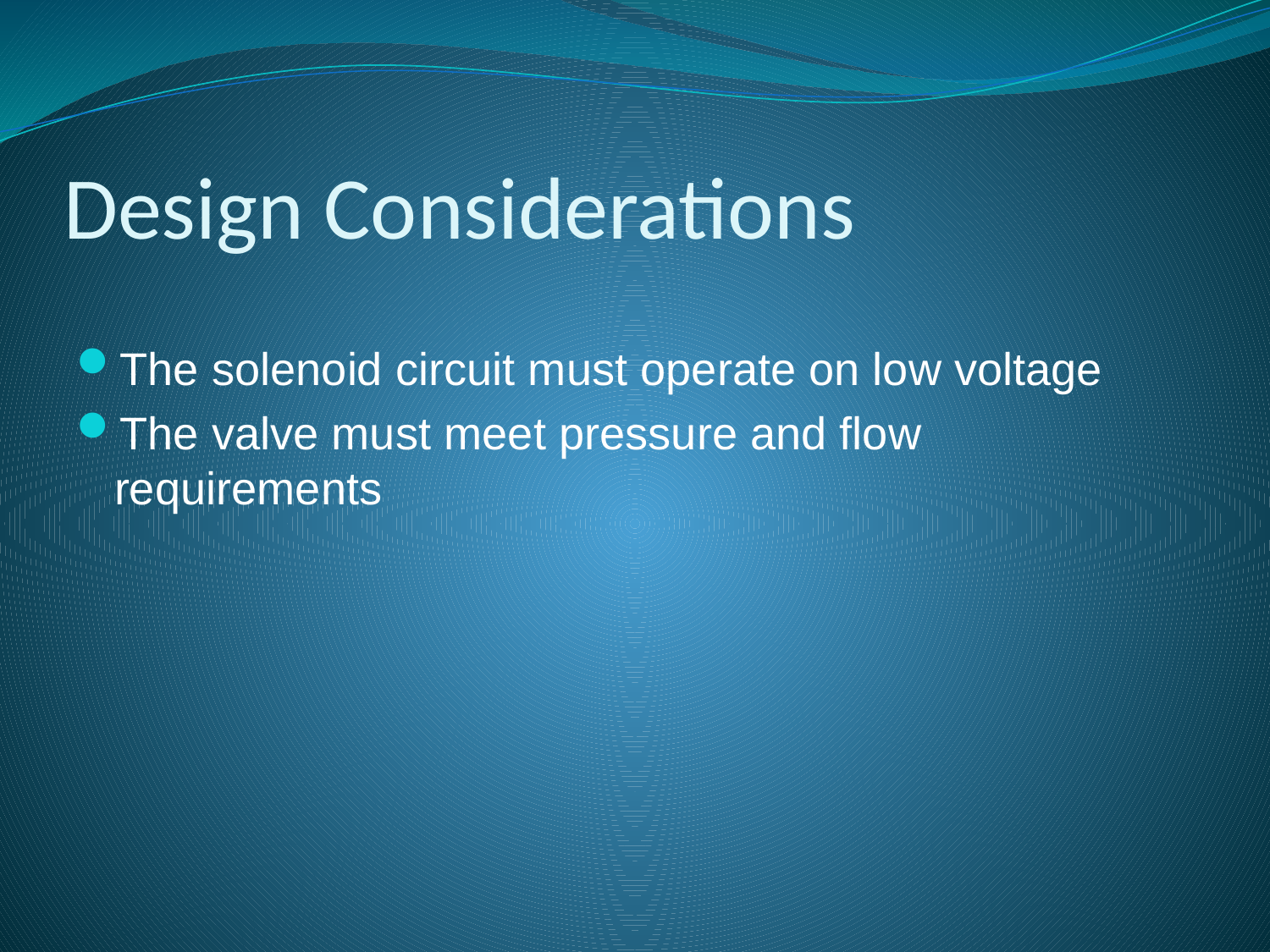

Design Considerations

The solenoid circuit must operate on low voltage
The valve must meet pressure and flow requirements